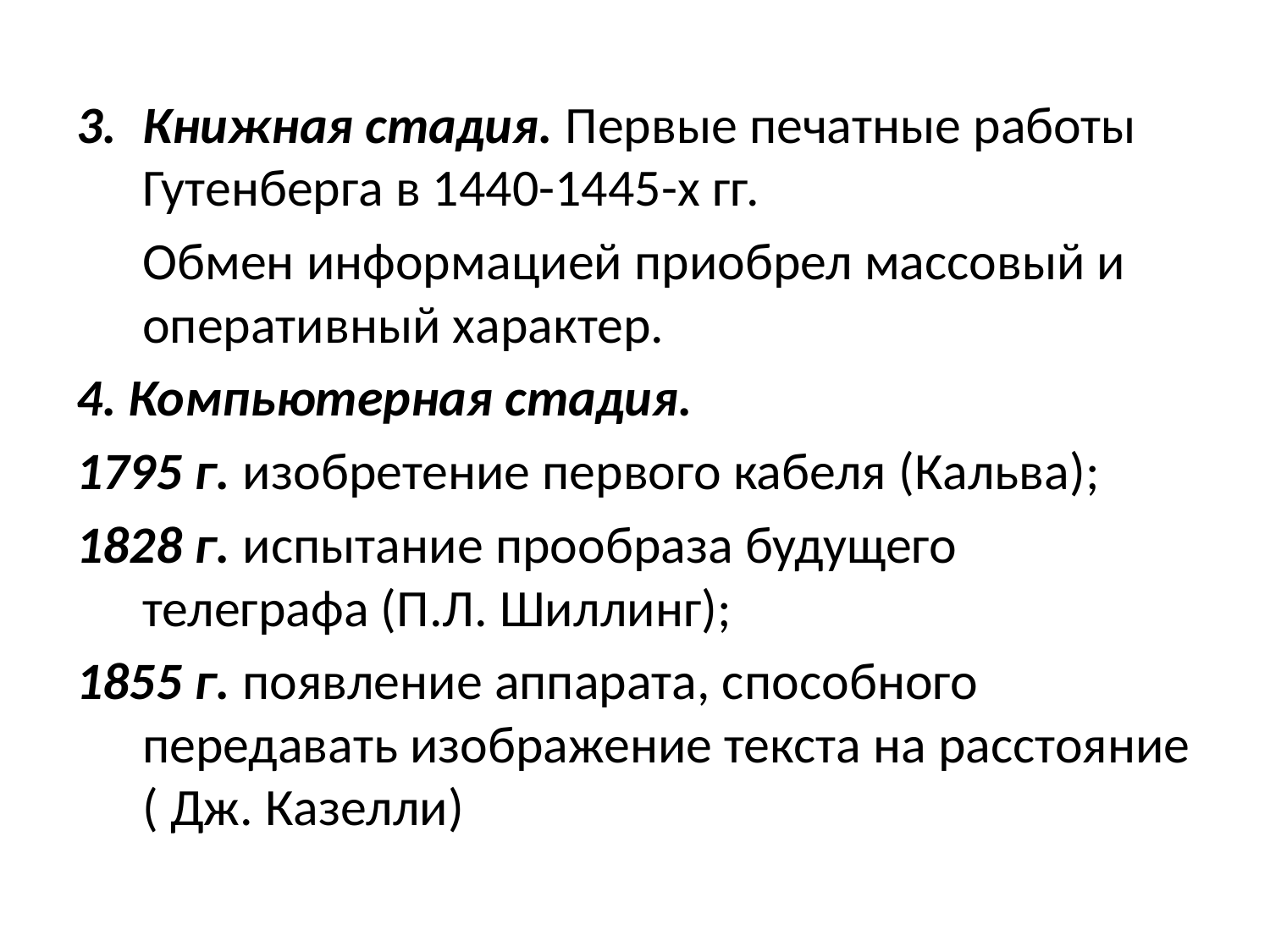

Книжная стадия. Первые печатные работы Гутенберга в 1440-1445-х гг.
	Обмен информацией приобрел массовый и оперативный характер.
4. Компьютерная стадия.
1795 г. изобретение первого кабеля (Кальва);
1828 г. испытание прообраза будущего телеграфа (П.Л. Шиллинг);
1855 г. появление аппарата, способного передавать изображение текста на расстояние ( Дж. Казелли)